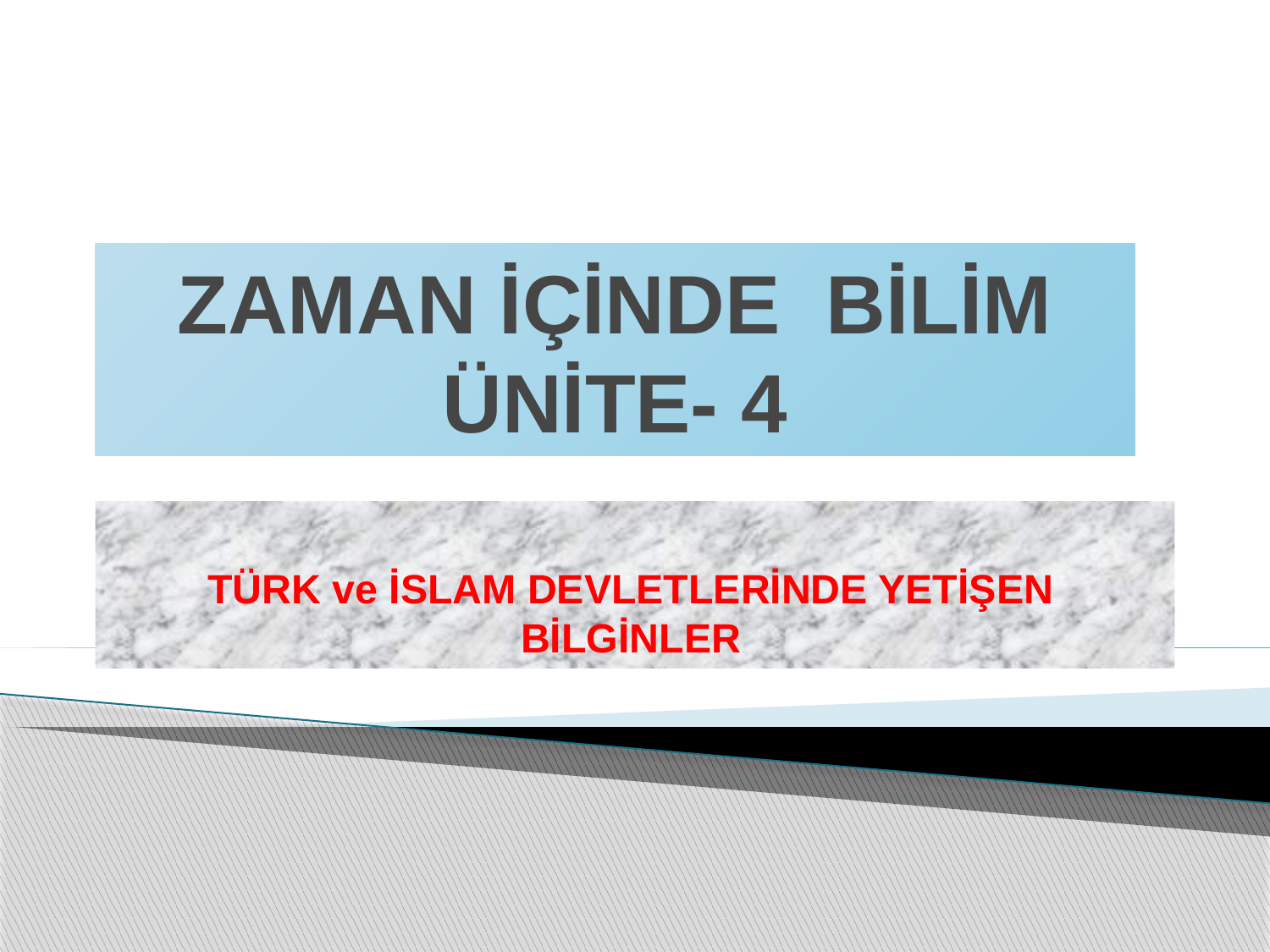

# ZAMAN İÇİNDE  BİLİM ÜNİTE- 4

TÜRK ve İSLAM DEVLETLERİNDE YETİŞEN BİLGİNLER